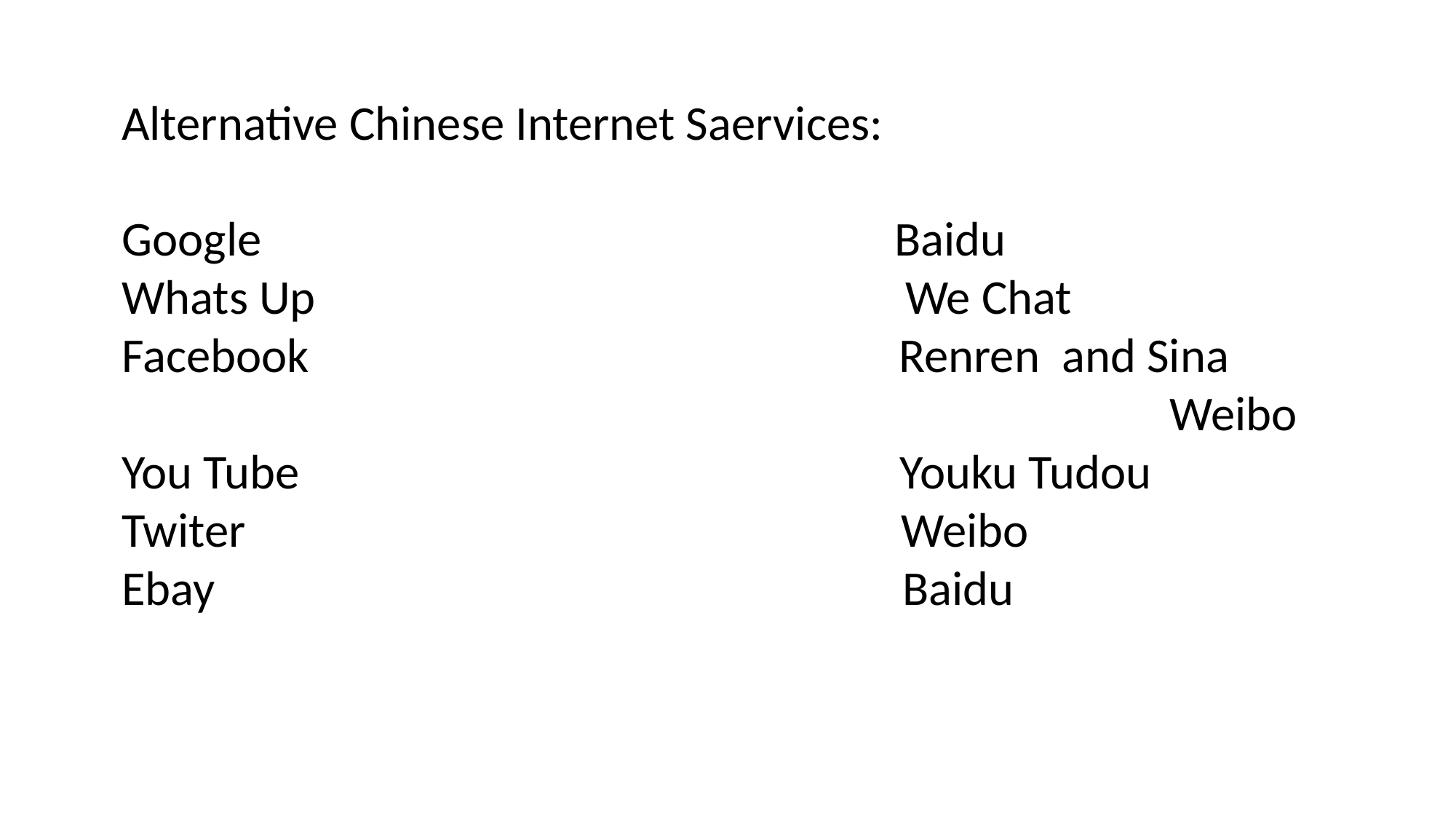

Alternative Chinese Internet Saervices:

Google                                                          Baidu
Whats Up                                                      We Chat
Facebook                                                      Renren  and Sina                    							                Weibo
You Tube                                                       Youku Tudou
Twiter                                                            Weibo
Ebay                                                               Baidu